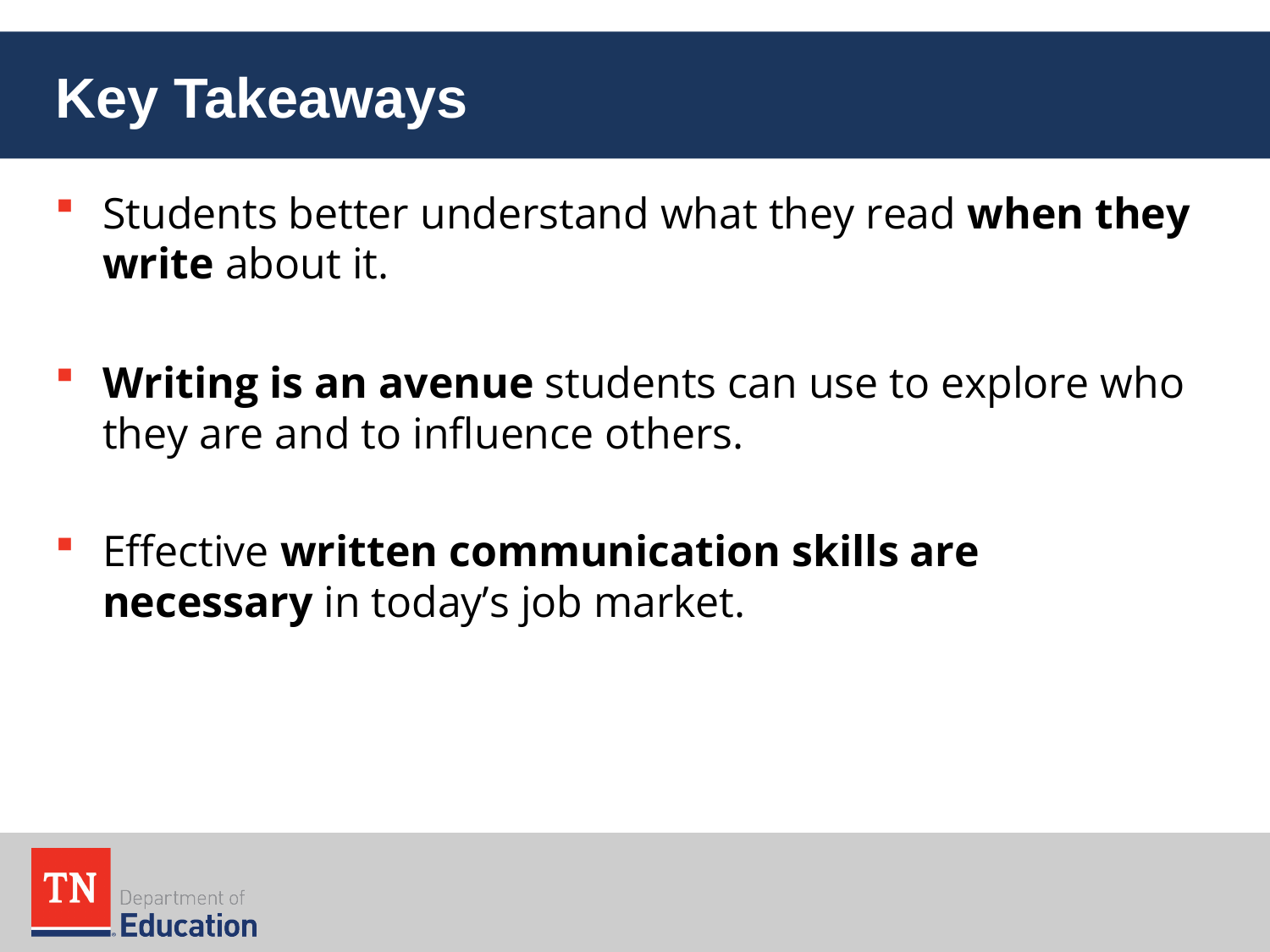

# Key Takeaways
Students better understand what they read when they write about it.

Writing is an avenue students can use to explore who they are and to influence others.

Effective written communication skills are necessary in today’s job market.